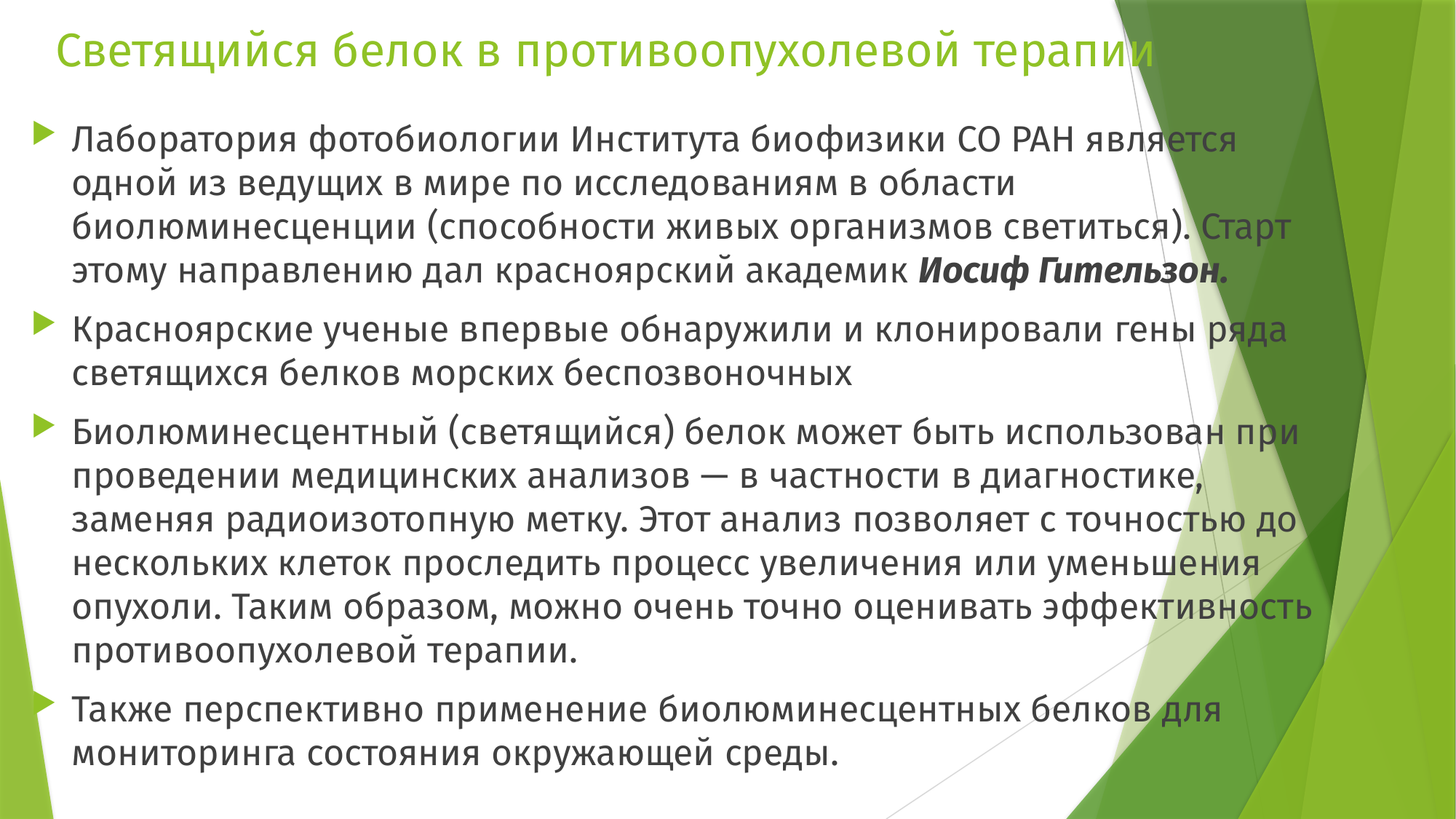

# Светящийся белок в противоопухолевой терапии
Лаборатория фотобиологии Института биофизики СО РАН является одной из ведущих в мире по исследованиям в области биолюминесценции (способности живых организмов светиться). Старт этому направлению дал красноярский академик Иосиф Гительзон.
Красноярские ученые впервые обнаружили и клонировали гены ряда светящихся белков морских беспозвоночных
Биолюминесцентный (светящийся) белок может быть использован при проведении медицинских анализов — в частности в диагностике, заменяя радиоизотопную метку. Этот анализ позволяет с точностью до нескольких клеток проследить процесс увеличения или уменьшения опухоли. Таким образом, можно очень точно оценивать эффективность противоопухолевой терапии.
Также перспективно применение биолюминесцентных белков для мониторинга состояния окружающей среды.